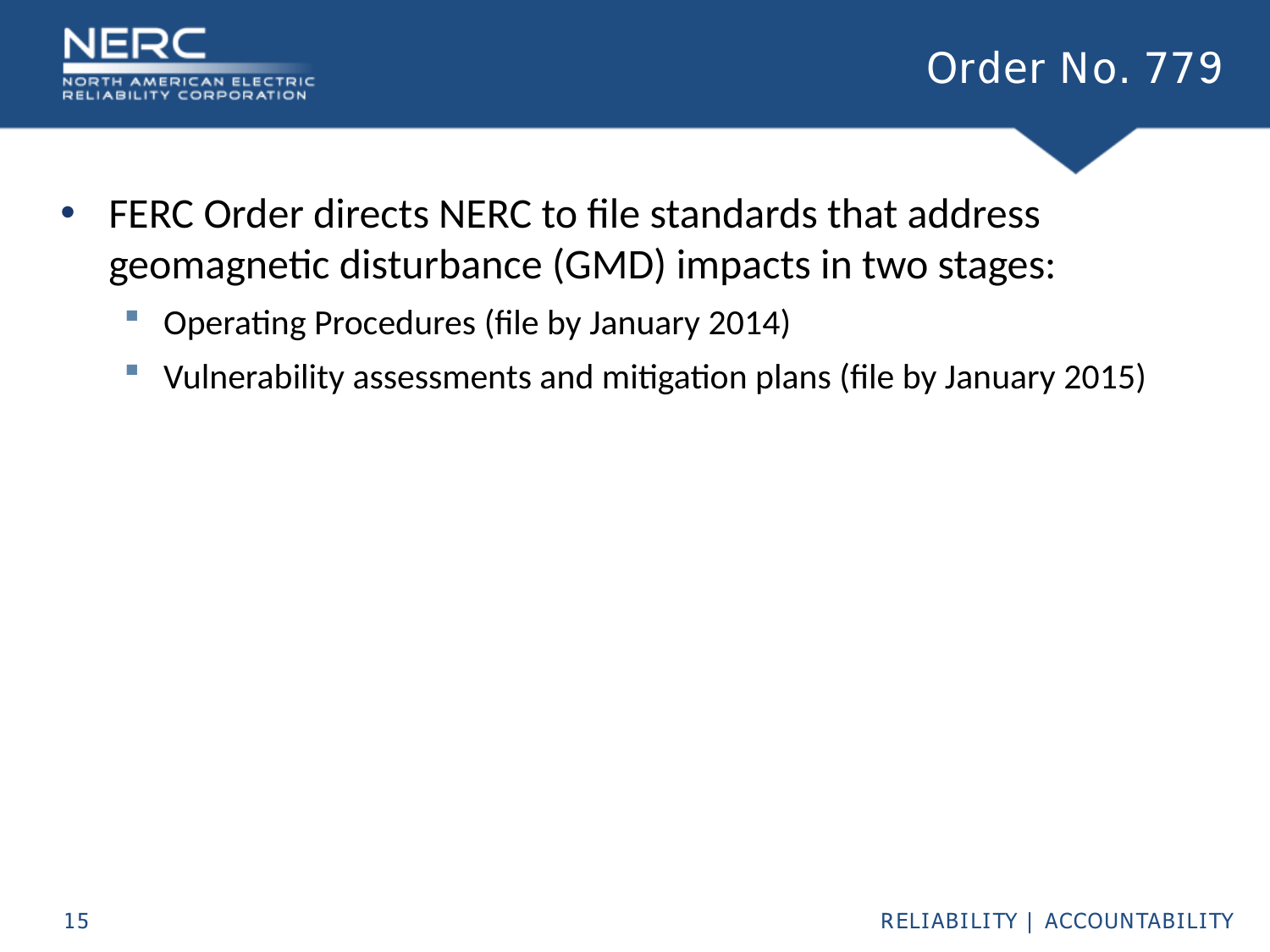

# Order No. 779
FERC Order directs NERC to file standards that address geomagnetic disturbance (GMD) impacts in two stages:
Operating Procedures (file by January 2014)
Vulnerability assessments and mitigation plans (file by January 2015)